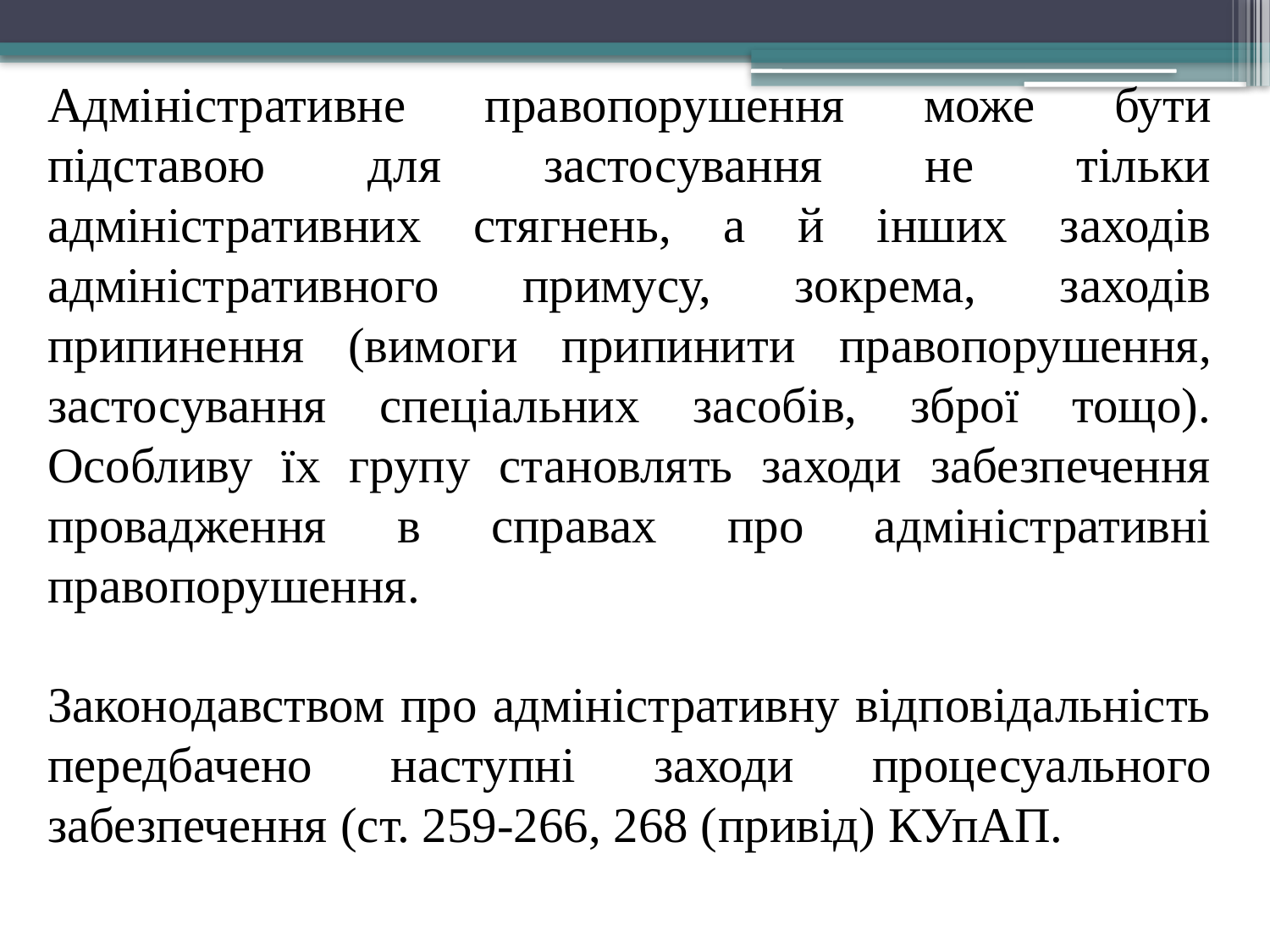

Адміністративне правопорушення може бути підставою для застосування не тільки адміністративних стягнень, а й інших заходів адміністративного примусу, зокрема, заходів припинення (вимоги припинити правопорушення, застосування спеціальних засобів, зброї тощо). Особливу їх групу становлять заходи забезпечення провадження в справах про адміністративні правопорушення.

Законодавством про адміністративну відповідальність передбачено наступні заходи процесуального забезпечення (ст. 259-266, 268 (привід) КУпАП.